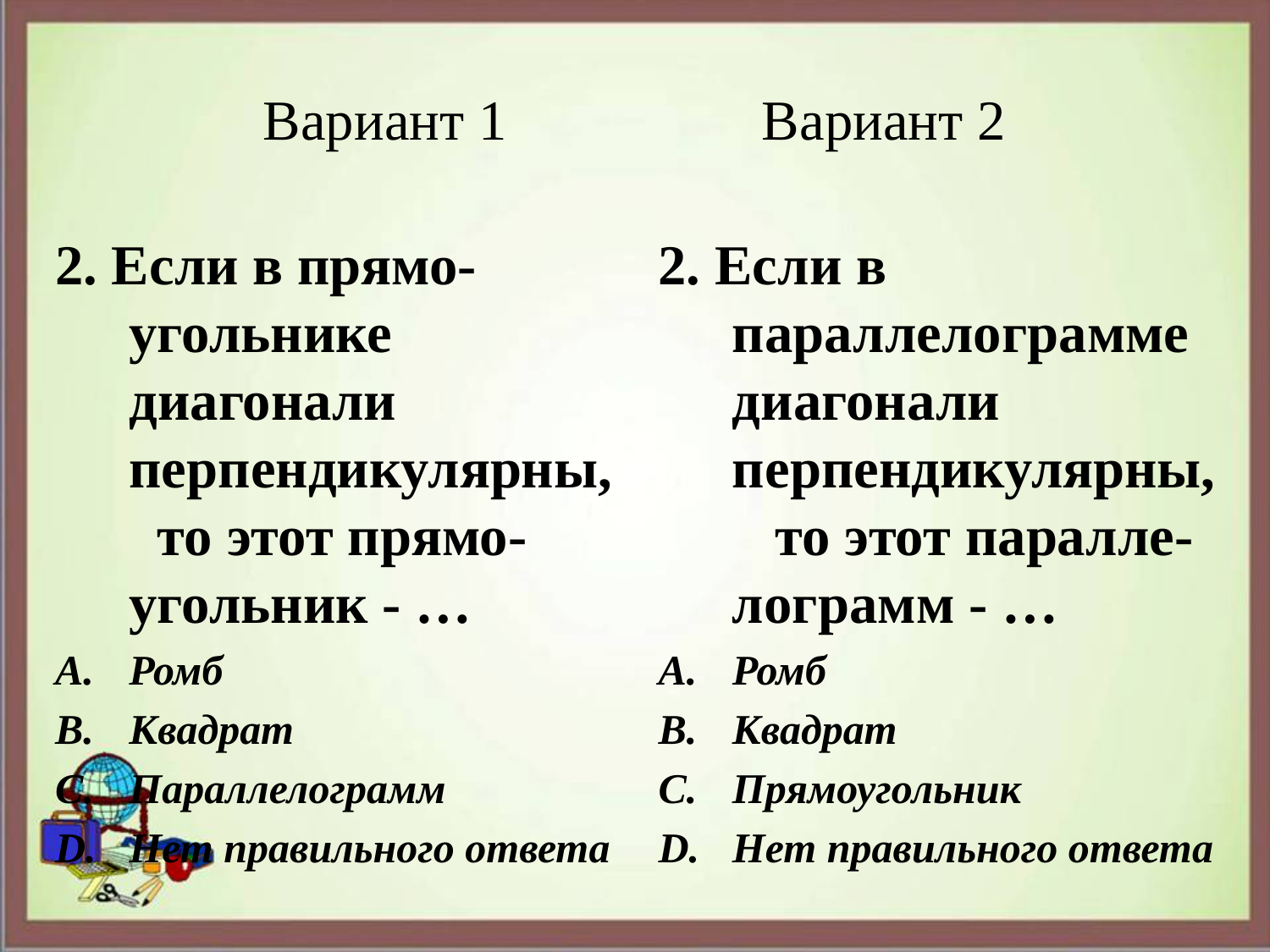

# Вариант 1                  Вариант 2
2. Если в прямо-угольнике диагонали перпендикулярны,    то этот прямо-угольник - …
Ромб
Квадрат
Параллелограмм
Нет правильного ответа
2. Если в параллелограмме диагонали перпендикулярны,    то этот паралле-лограмм - …
Ромб
Квадрат
Прямоугольник
Нет правильного ответа